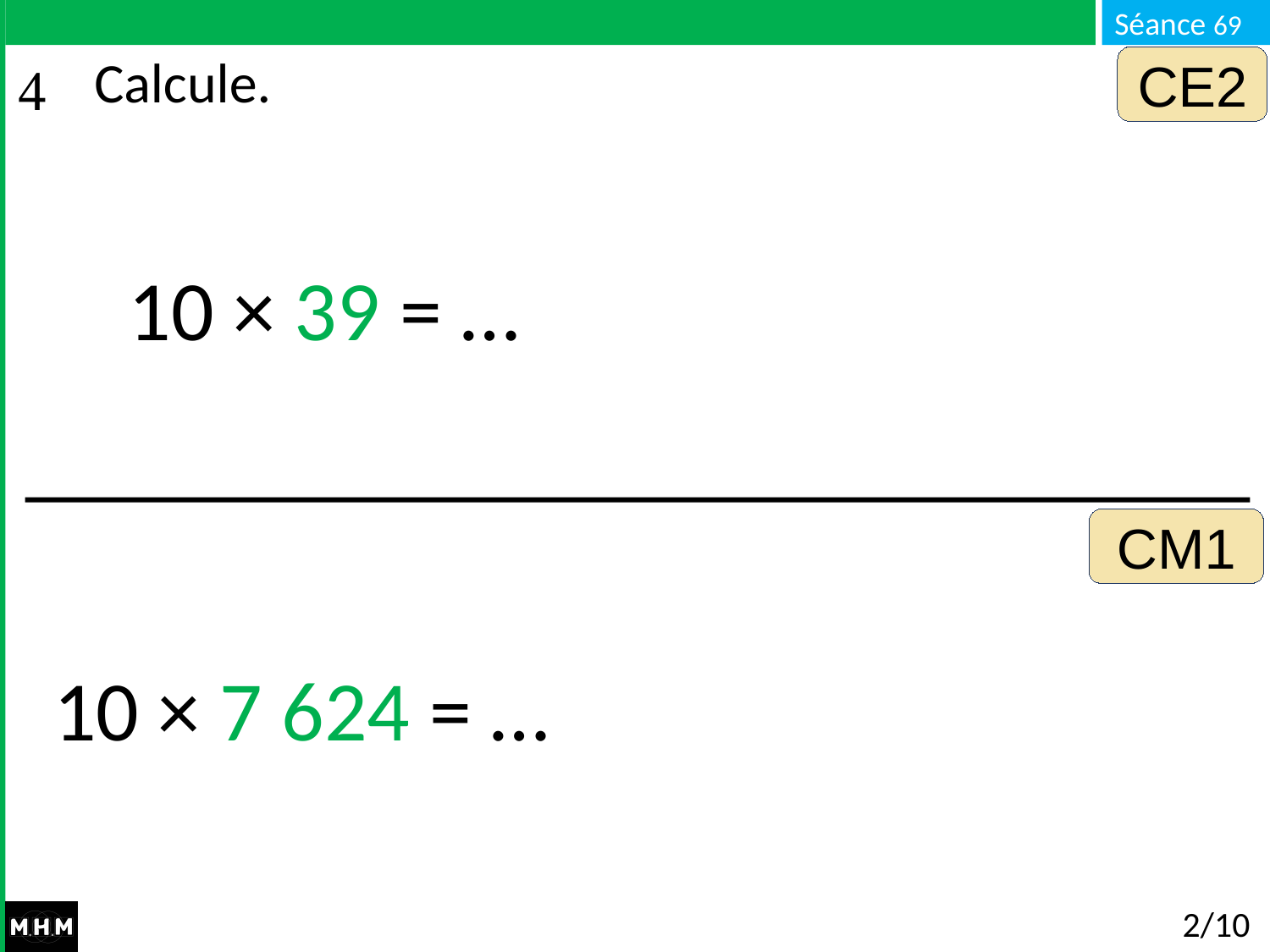

CE2
# Calcule.
10 × 39 = …

CM1
10 × 7 624 = …
2/10